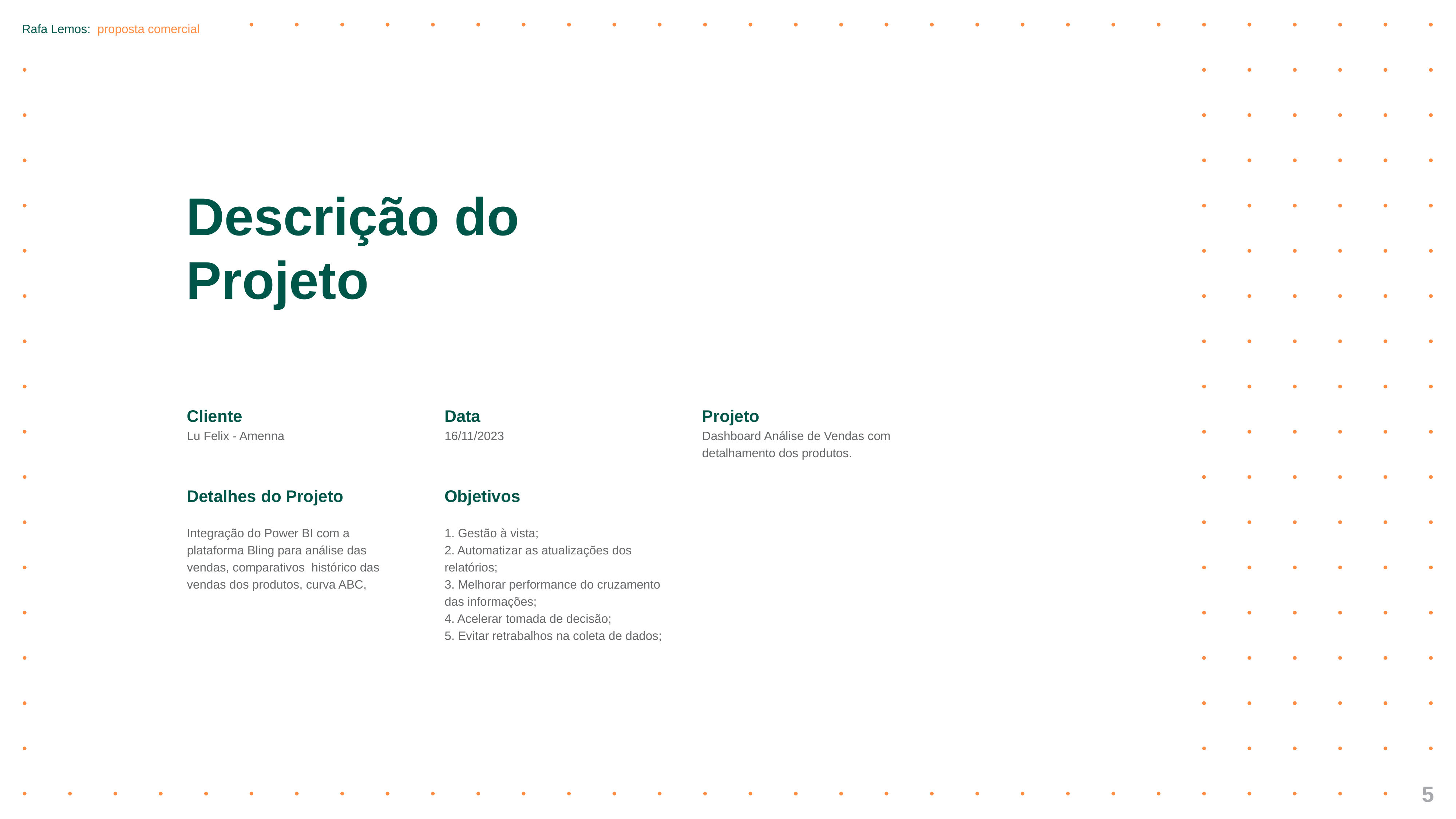

Descrição do Projeto
Projeto
Dashboard Análise de Vendas com detalhamento dos produtos.
Cliente
Lu Felix - Amenna
Data
16/11/2023
Detalhes do Projeto

Integração do Power BI com a plataforma Bling para análise das vendas, comparativos  histórico das vendas dos produtos, curva ABC,
Objetivos

1. Gestão à vista;
2. Automatizar as atualizações dos relatórios;
3. Melhorar performance do cruzamento das informações;
4. Acelerar tomada de decisão;
5. Evitar retrabalhos na coleta de dados;

5